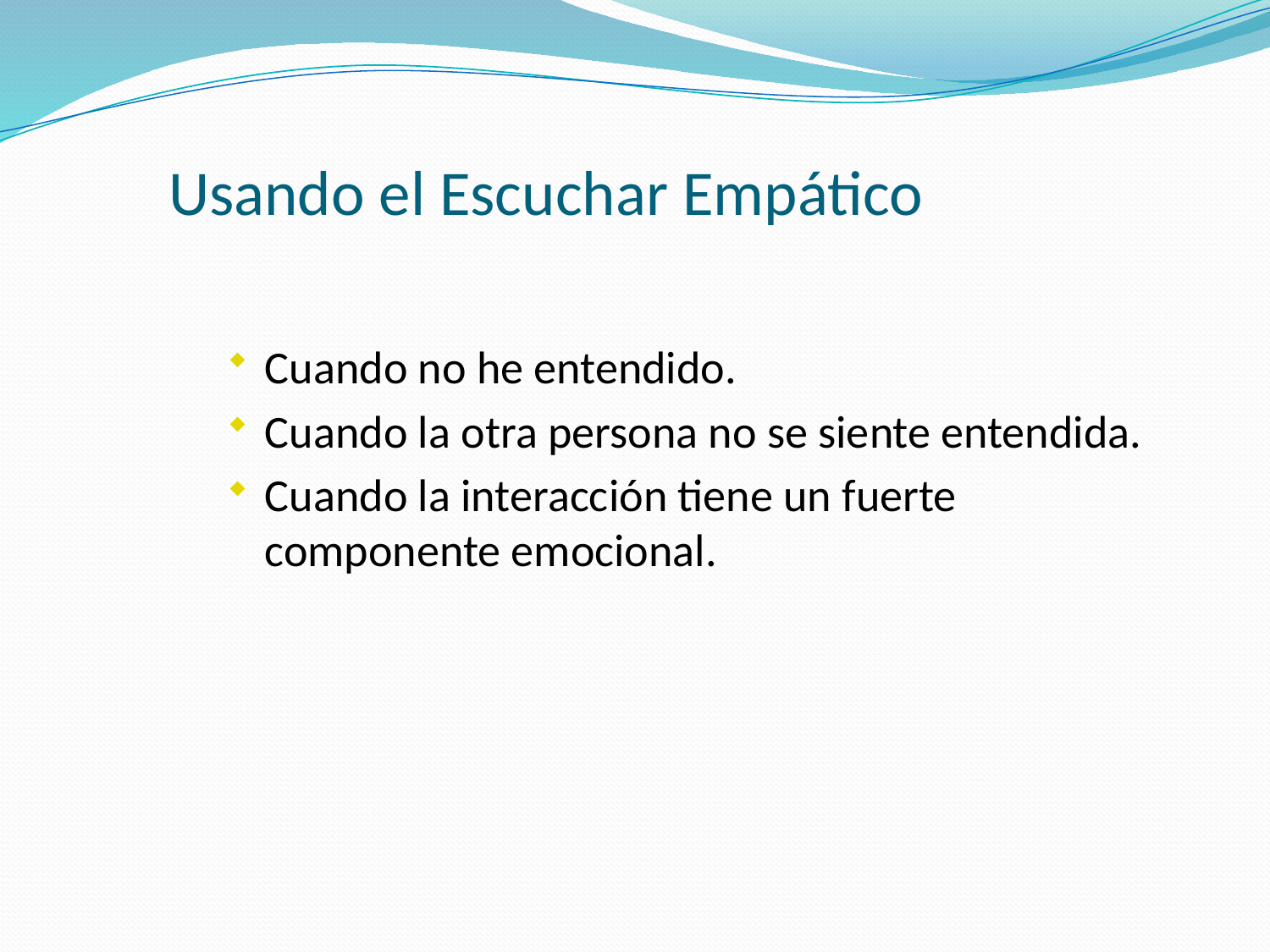

# Usando el Escuchar Empático
Cuando no he entendido.
Cuando la otra persona no se siente entendida.
Cuando la interacción tiene un fuerte componente emocional.